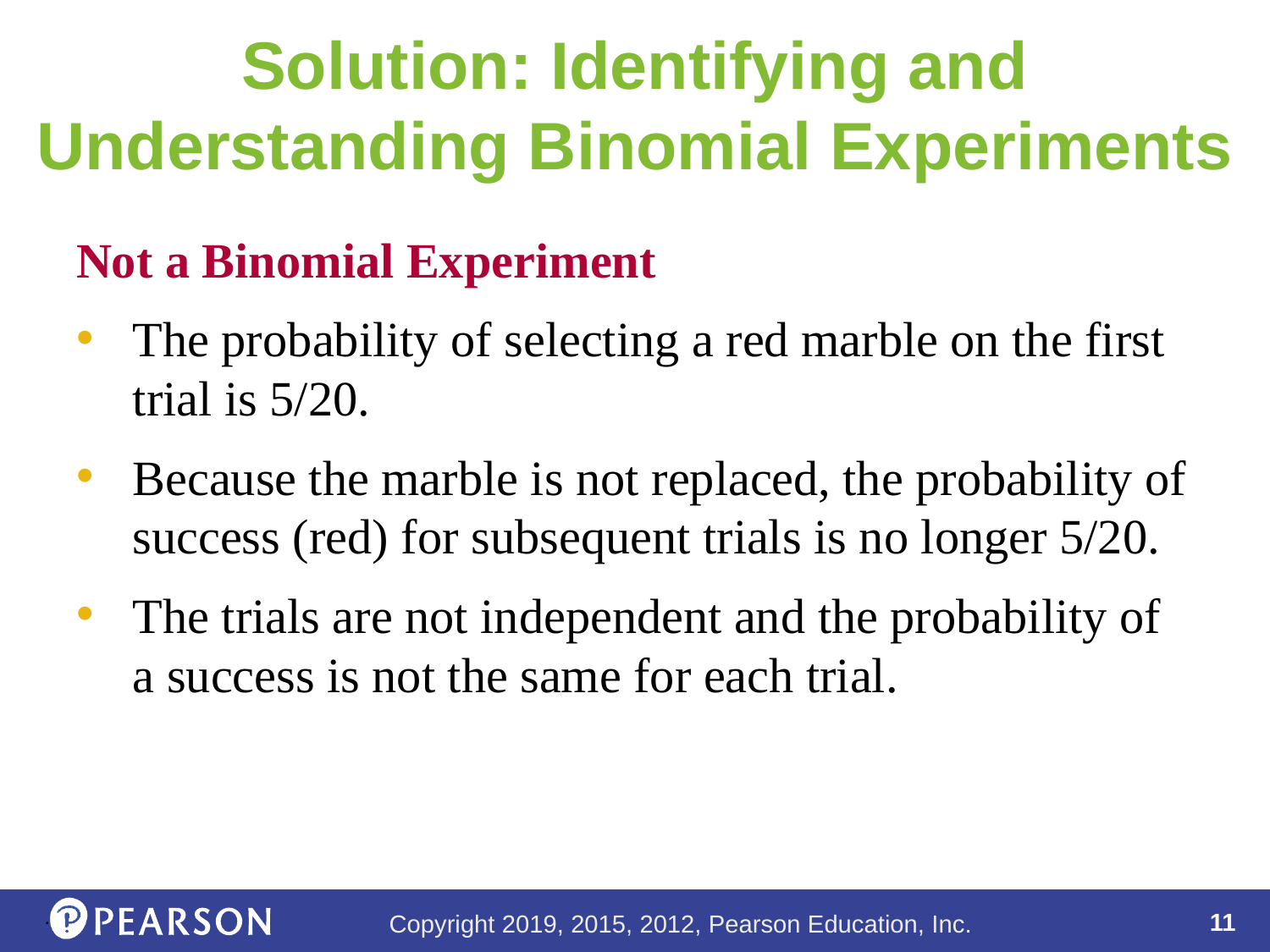

# Solution: Identifying and Understanding Binomial Experiments
Not a Binomial Experiment
The probability of selecting a red marble on the first trial is 5/20.
Because the marble is not replaced, the probability of success (red) for subsequent trials is no longer 5/20.
The trials are not independent and the probability of a success is not the same for each trial.

.